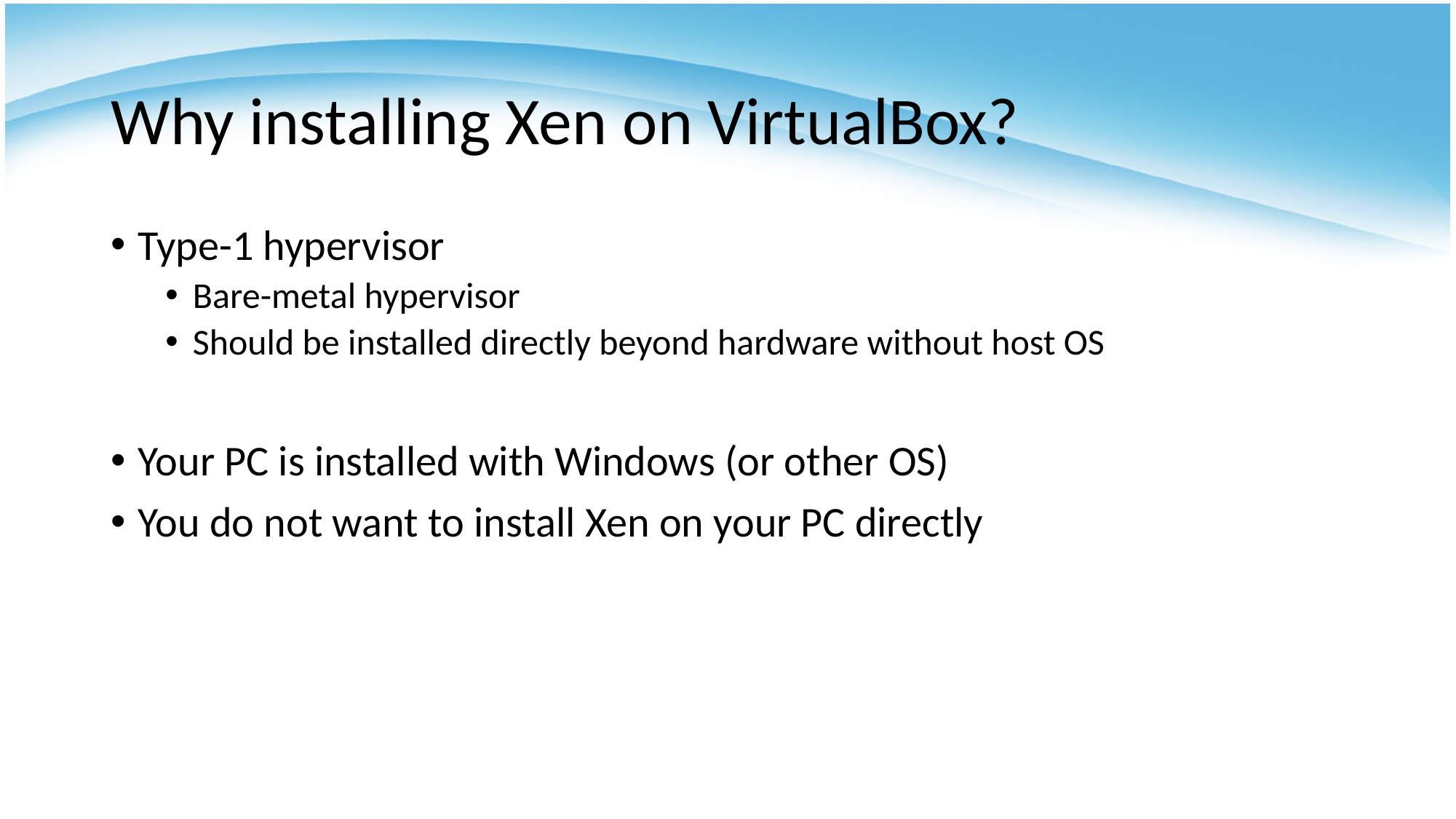

# Why installing Xen on VirtualBox?
Type-1 hypervisor
Bare-metal hypervisor
Should be installed directly beyond hardware without host OS

Your PC is installed with Windows (or other OS)
You do not want to install Xen on your PC directly